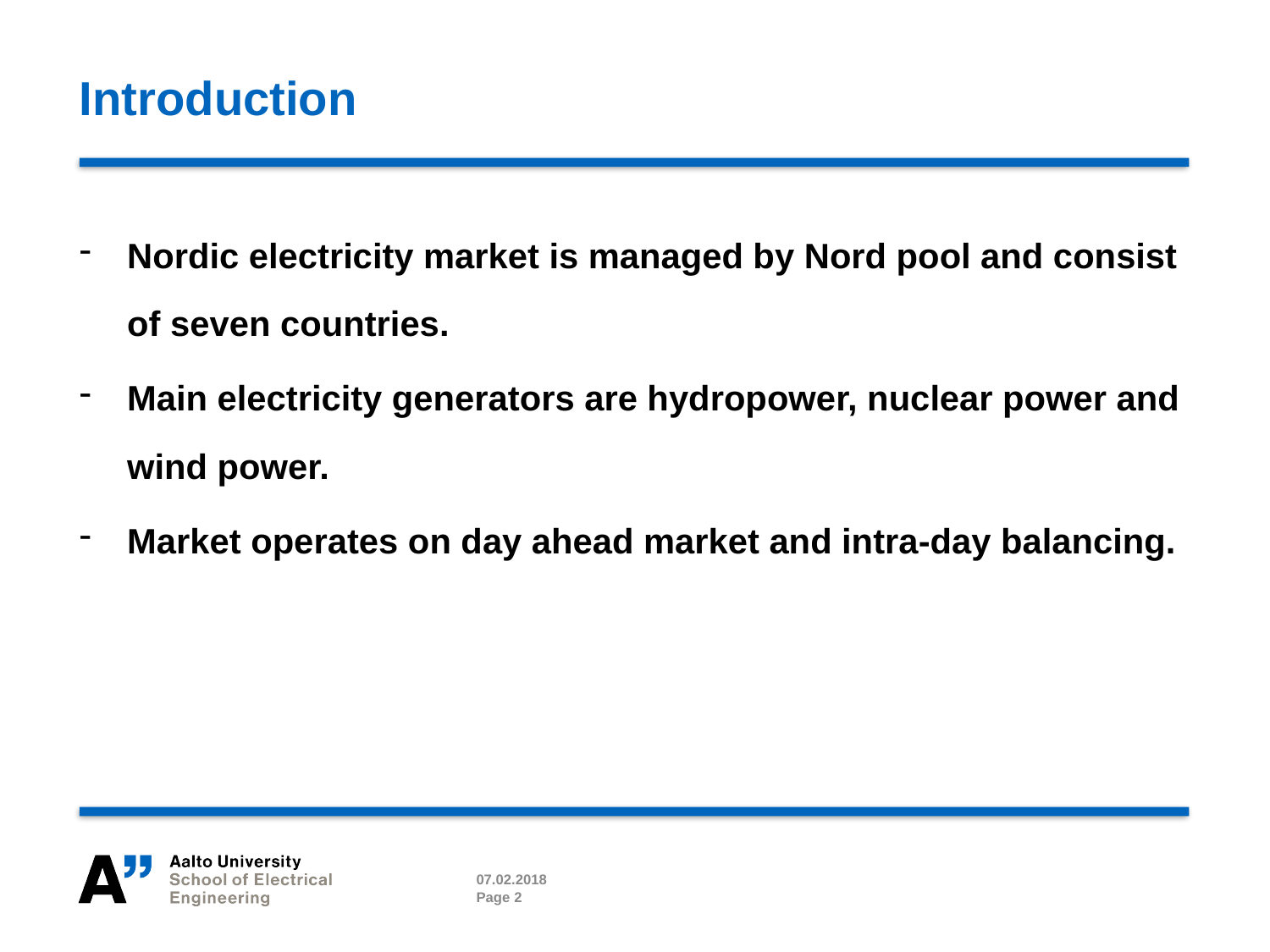

# Introduction
Nordic electricity market is managed by Nord pool and consist of seven countries.
Main electricity generators are hydropower, nuclear power and wind power.
Market operates on day ahead market and intra-day balancing.

07.02.2018
Page 2